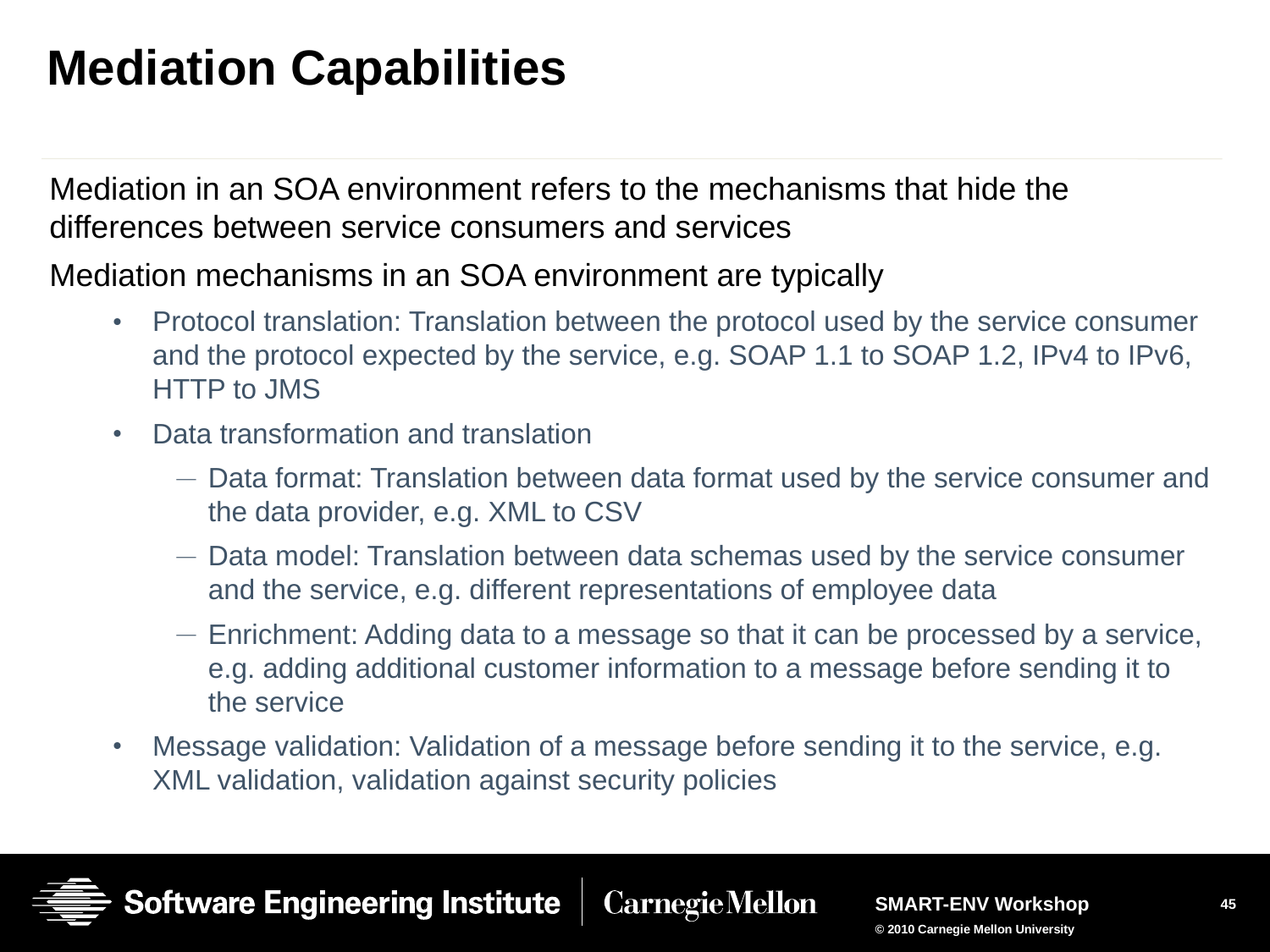

# Mediation Capabilities
Mediation in an SOA environment refers to the mechanisms that hide the differences between service consumers and services
Mediation mechanisms in an SOA environment are typically
Protocol translation: Translation between the protocol used by the service consumer and the protocol expected by the service, e.g. SOAP 1.1 to SOAP 1.2, IPv4 to IPv6, HTTP to JMS
Data transformation and translation
Data format: Translation between data format used by the service consumer and the data provider, e.g. XML to CSV
Data model: Translation between data schemas used by the service consumer and the service, e.g. different representations of employee data
Enrichment: Adding data to a message so that it can be processed by a service, e.g. adding additional customer information to a message before sending it to the service
Message validation: Validation of a message before sending it to the service, e.g. XML validation, validation against security policies